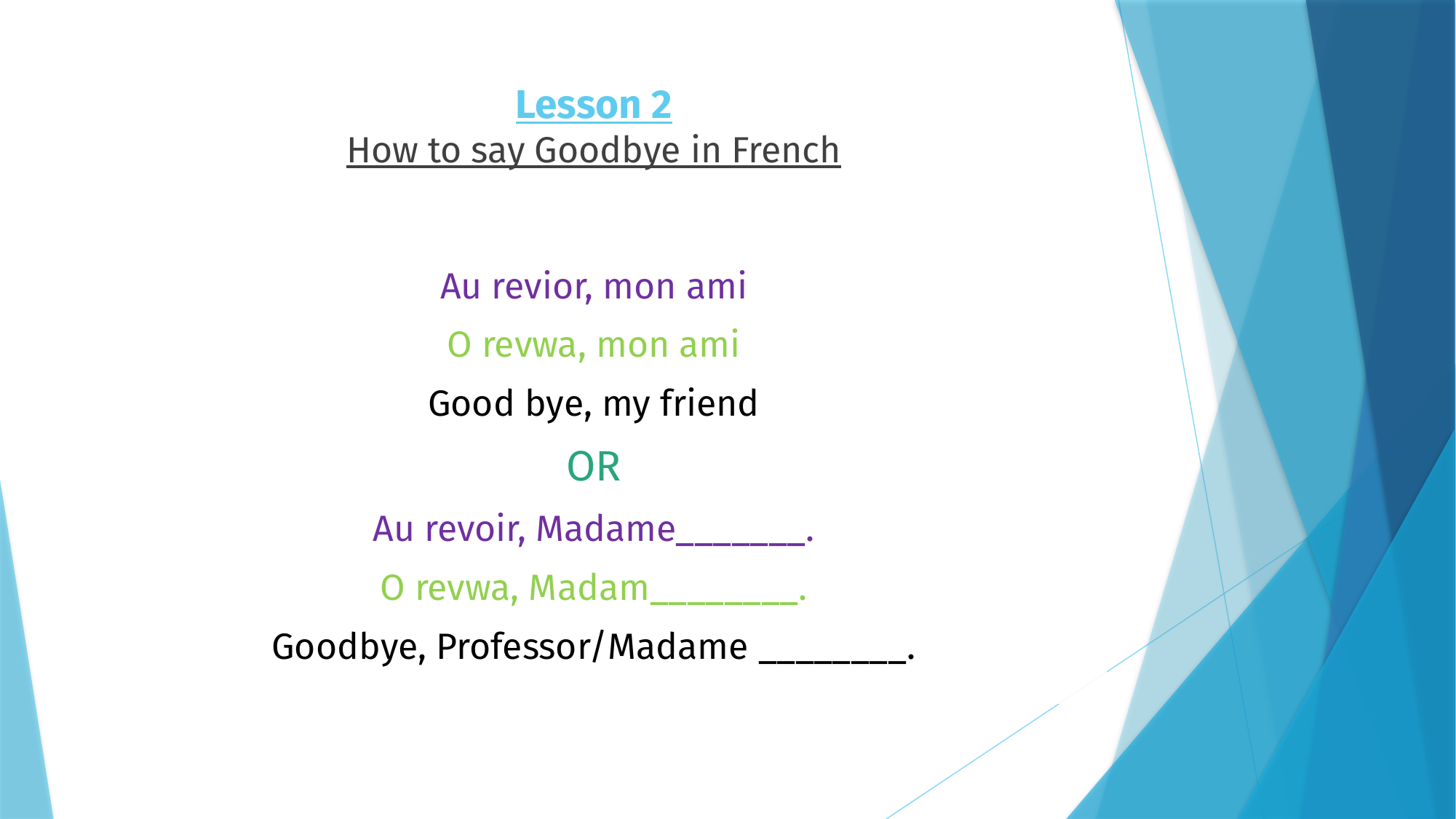

# Lesson 2 How to say Goodbye in French
Au revior, mon ami
O revwa, mon ami
Good bye, my friend
OR
Au revoir, Madame_______.
O revwa, Madam________.
Goodbye, Professor/Madame ________.